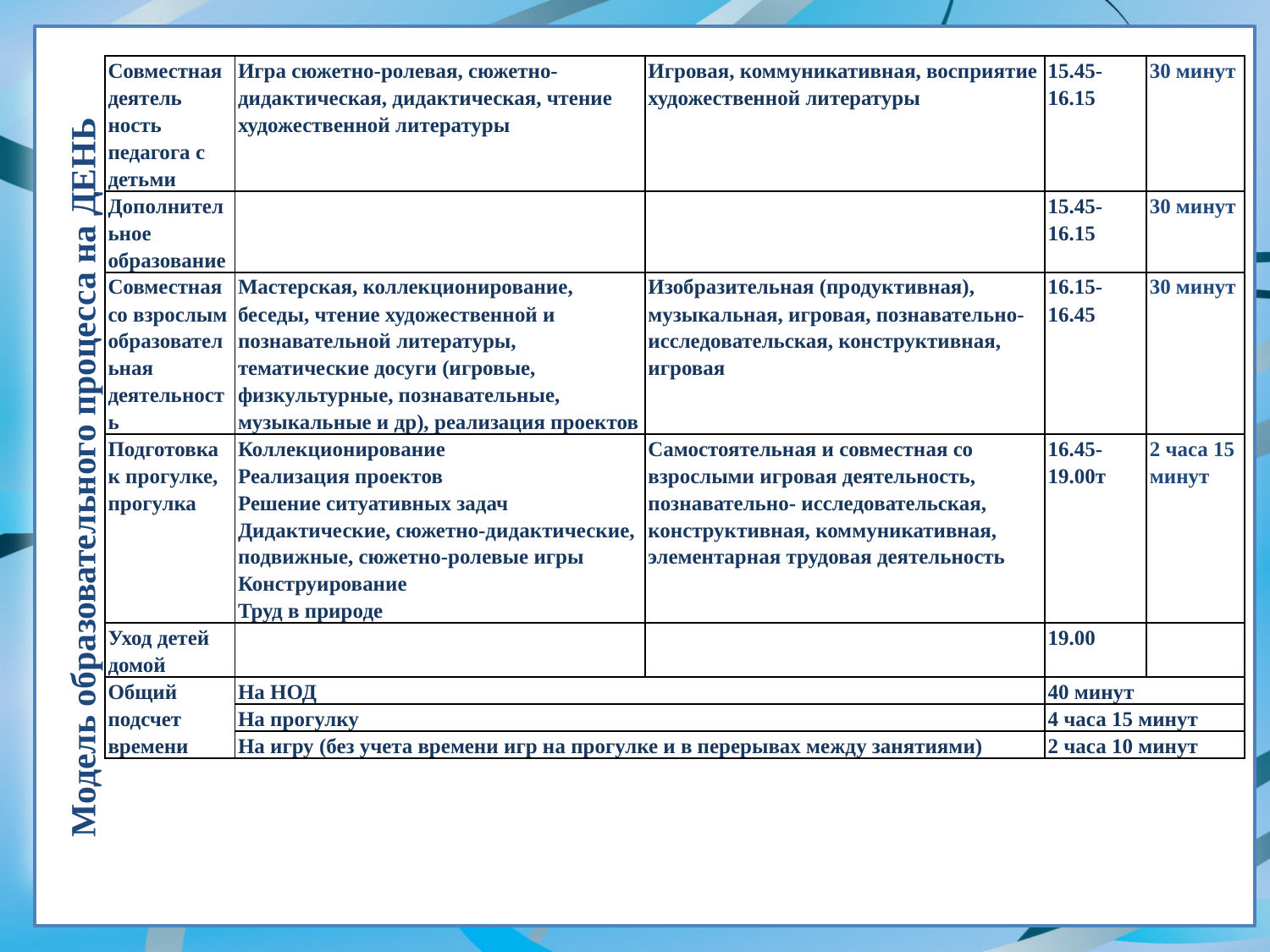

| Совместная деятель ность педагога с детьми | Игра сюжетно-ролевая, сюжетно- дидактическая, дидактическая, чтение художественной литературы | Игровая, коммуникативная, восприятие художественной литературы | 15.45-16.15 | 30 минут |
| --- | --- | --- | --- | --- |
| Дополнительное образование |  |  | 15.45-16.15 | 30 минут |
| Совместная со взрослым образовательная деятельность | Мастерская, коллекционирование, беседы, чтение художественной и познавательной литературы, тематические досуги (игровые, физкультурные, познавательные, музыкальные и др), реализация проектов | Изобразительная (продуктивная), музыкальная, игровая, познавательно- исследовательская, конструктивная, игровая | 16.15-16.45 | 30 минут |
| Подготовка к прогулке, прогулка | Коллекционирование Реализация проектов Решение ситуативных задач Дидактические, сюжетно-дидактические, подвижные, сюжетно-ролевые игры Конструирование Труд в природе | Самостоятельная и совместная со взрослыми игровая деятельность, познавательно- исследовательская, конструктивная, коммуникативная, элементарная трудовая деятельность | 16.45-19.00т | 2 часа 15 минут |
| Уход детей домой |  |  | 19.00 |  |
| Общий подсчет времени | На НОД |  | 40 минут |  |
|  | На прогулку |  | 4 часа 15 минут |  |
|  | На игру (без учета времени игр на прогулке и в перерывах между занятиями) |  | 2 часа 10 минут |  |
# Модель образовательного процесса на ДЕНЬ